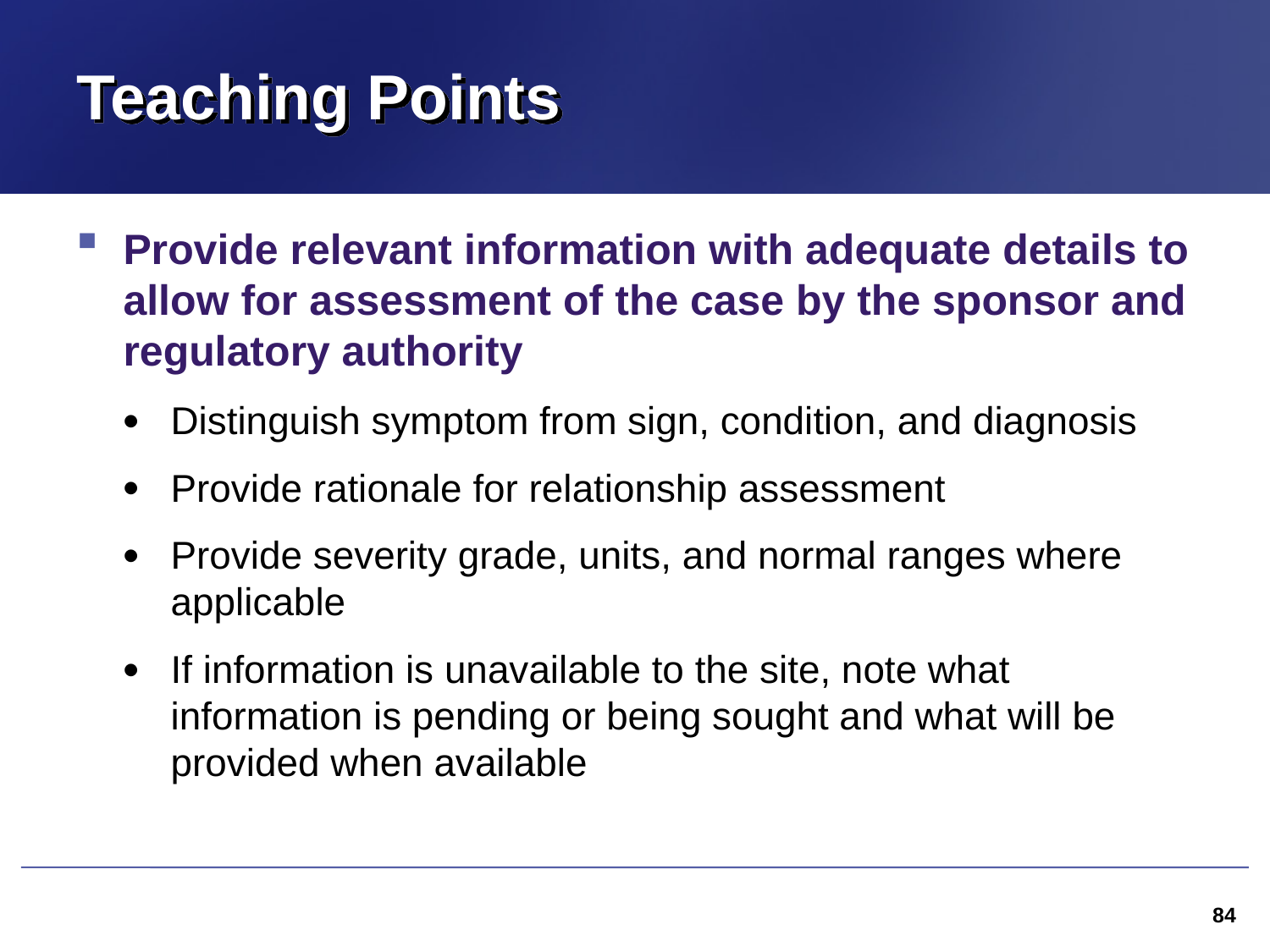

# Teaching Points
Provide relevant information with adequate details to allow for assessment of the case by the sponsor and regulatory authority
Distinguish symptom from sign, condition, and diagnosis
Provide rationale for relationship assessment
Provide severity grade, units, and normal ranges where applicable
If information is unavailable to the site, note what information is pending or being sought and what will be provided when available
84